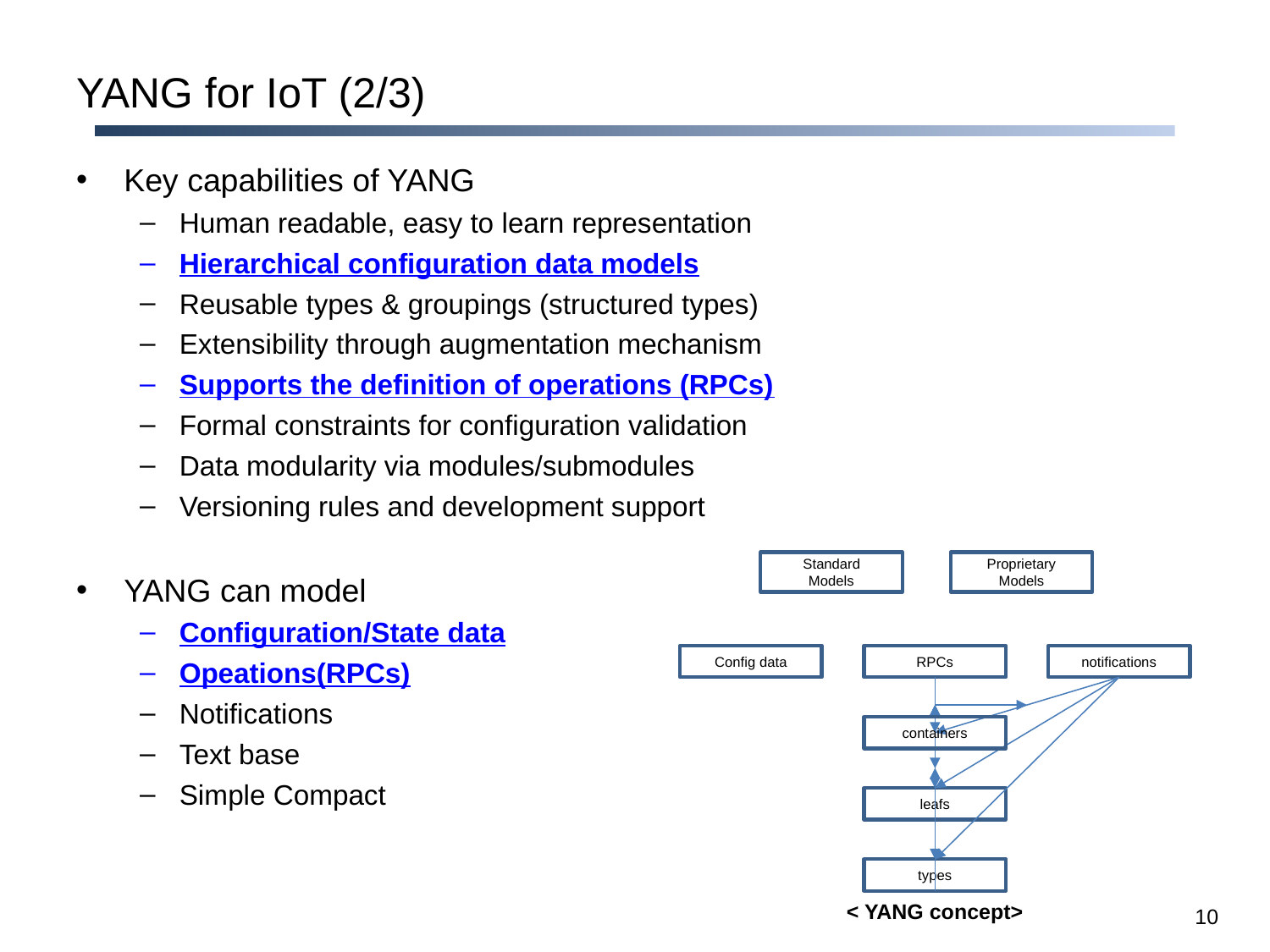

# YANG for IoT (2/3)
Key capabilities of YANG
Human readable, easy to learn representation
Hierarchical configuration data models
Reusable types & groupings (structured types)
Extensibility through augmentation mechanism
Supports the definition of operations (RPCs)
Formal constraints for configuration validation
Data modularity via modules/submodules
Versioning rules and development support

YANG can model
Configuration/State data
Opeations(RPCs)
Notifications
Text base
Simple Compact

Standard
Models
Proprietary
Models
Config data
RPCs
notifications
containers
leafs
types
< YANG concept>
10